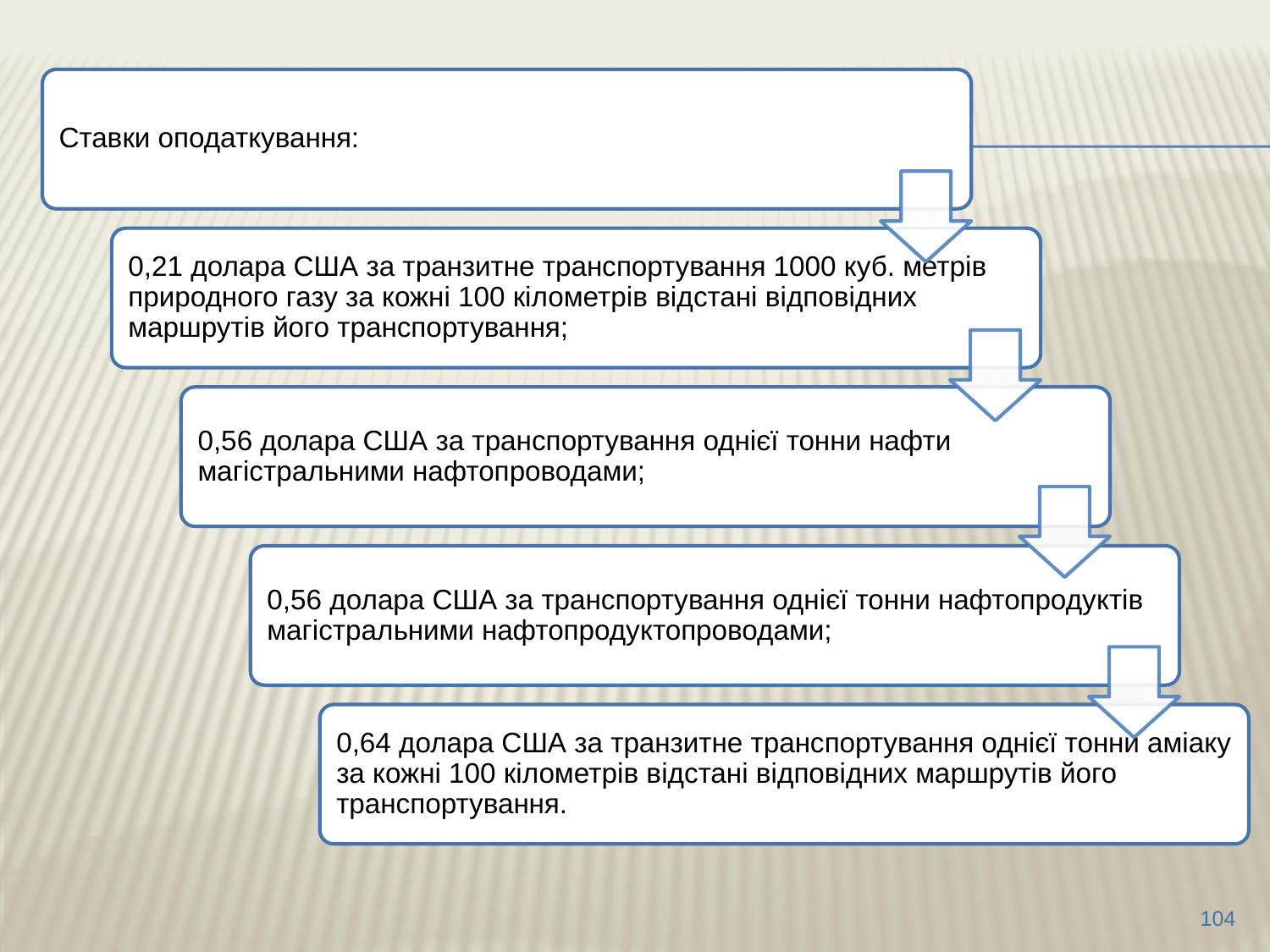

Ставки оподаткування:
0,21 долара США за транзитне транспортування 1000 куб. метрів природного газу за кожні 100 кілометрів відстані відповідних маршрутів його транспортування;
0,56 долара США за транспортування однієї тонни нафти магістральними нафтопроводами;
0,56 долара США за транспортування однієї тонни нафтопродуктів магістральними нафтопродуктопроводами;
0,64 долара США за транзитне транспортування однієї тонни аміаку за кожні 100 кілометрів відстані відповідних маршрутів його транспортування.

104